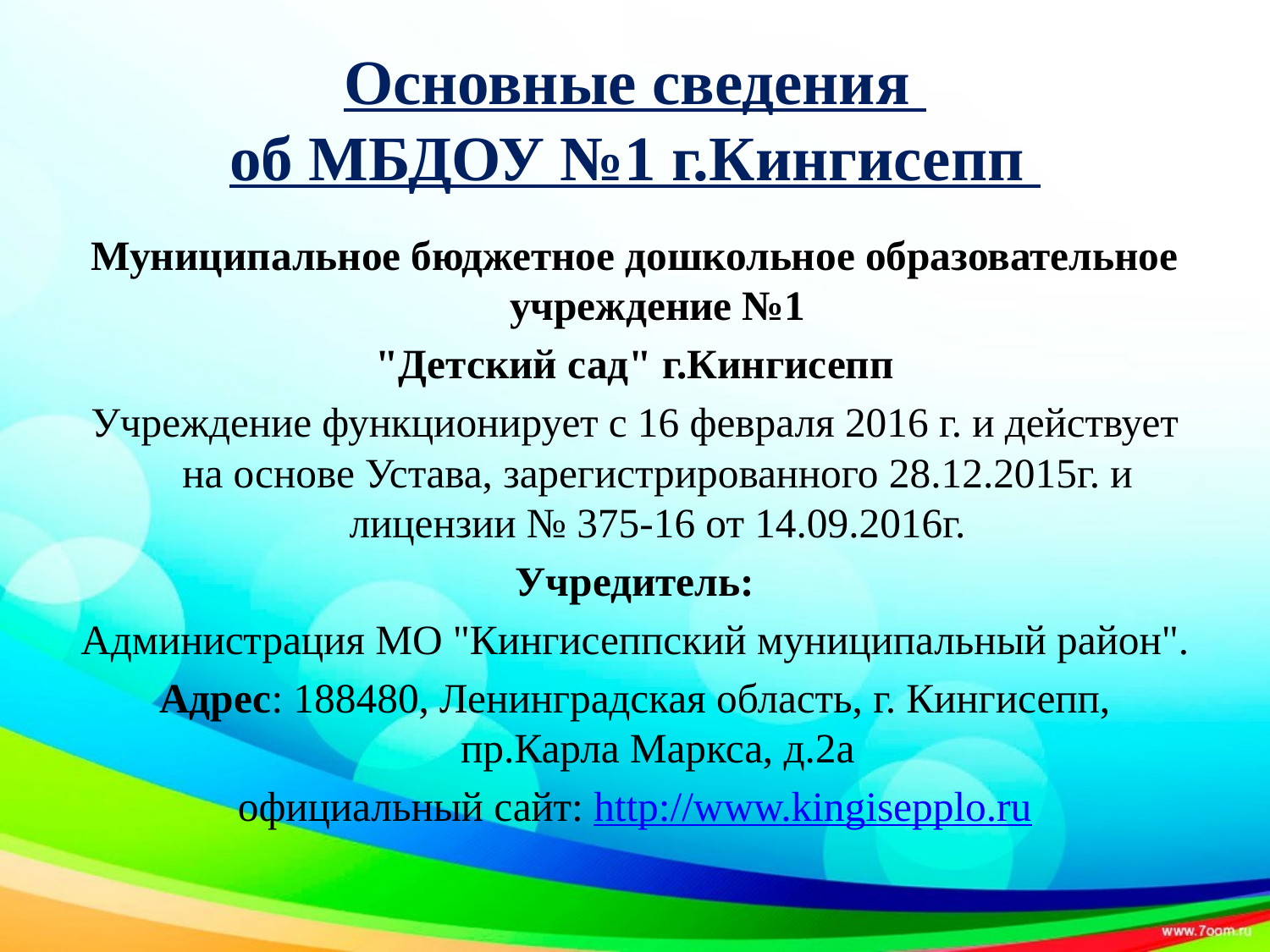

# Основные сведения об МБДОУ №1 г.Кингисепп
Муниципальное бюджетное дошкольное образовательное учреждение №1
"Детский сад" г.Кингисепп
Учреждение функционирует с 16 февраля 2016 г. и действует на основе Устава, зарегистрированного 28.12.2015г. и лицензии № 375-16 от 14.09.2016г.
Учредитель:
Администрация МО "Кингисеппский муниципальный район".
Адрес: 188480, Ленинградская область, г. Кингисепп, пр.Карла Маркса, д.2а
официальный сайт: http://www.kingisepplo.ru